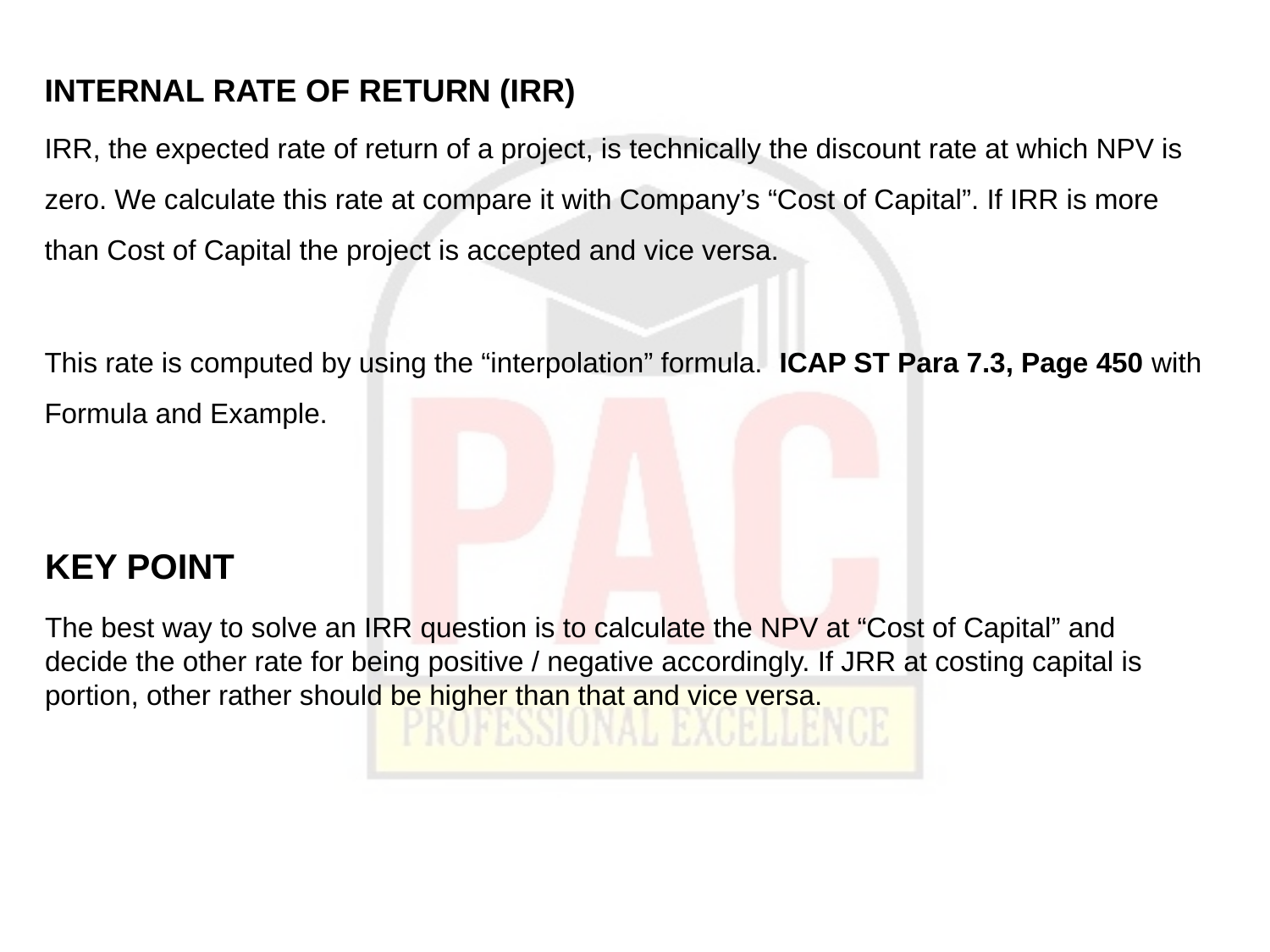

INTERNAL RATE OF RETURN (IRR)
IRR, the expected rate of return of a project, is technically the discount rate at which NPV is zero. We calculate this rate at compare it with Company’s “Cost of Capital”. If IRR is more than Cost of Capital the project is accepted and vice versa.

This rate is computed by using the “interpolation” formula.  ICAP ST Para 7.3, Page 450 with Formula and Example.
# KEY POINT
The best way to solve an IRR question is to calculate the NPV at “Cost of Capital” and decide the other rate for being positive / negative accordingly. If JRR at costing capital is portion, other rather should be higher than that and vice versa.